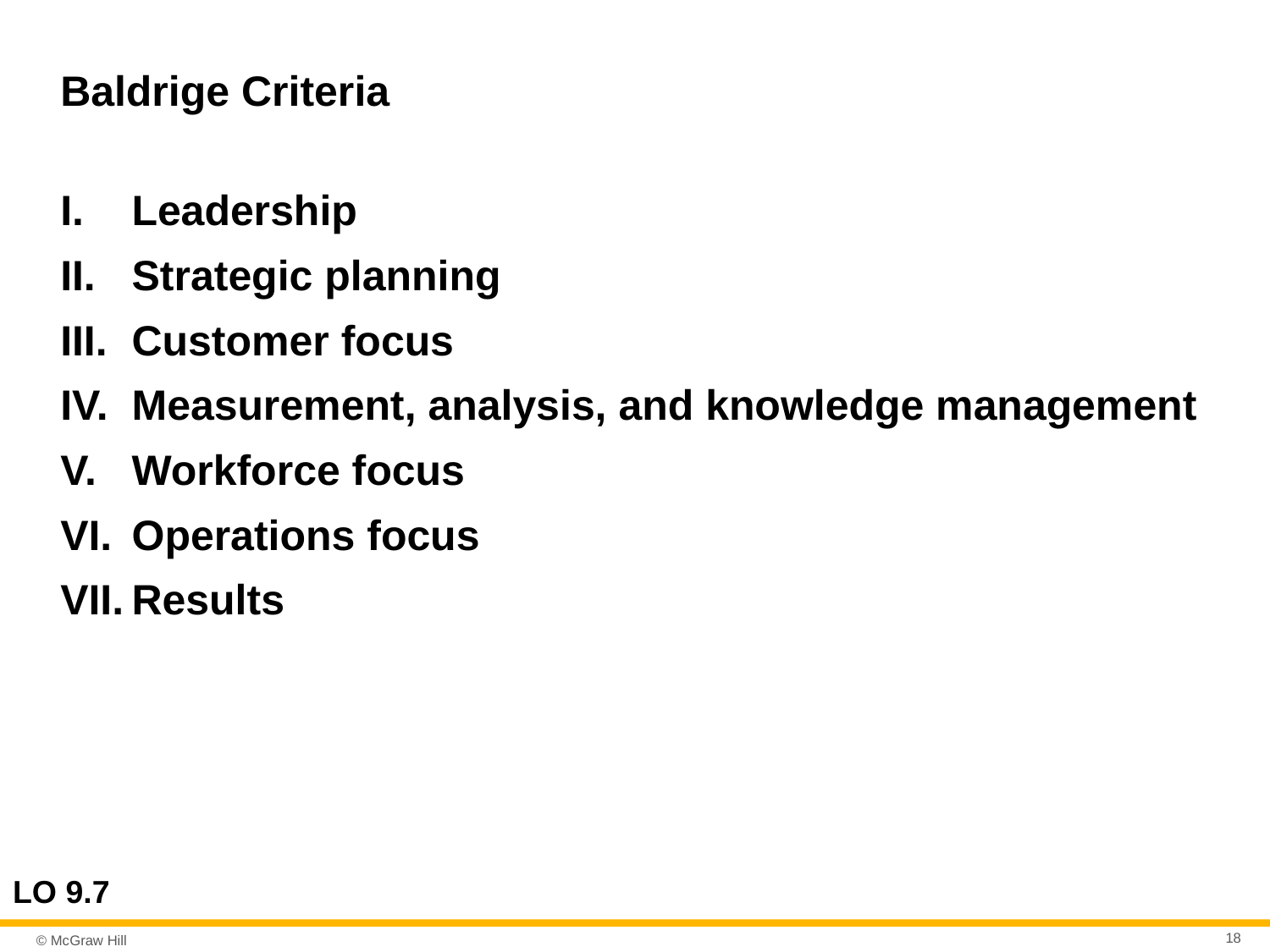

# Baldrige Criteria
Leadership
Strategic planning
Customer focus
Measurement, analysis, and knowledge management
Workforce focus
Operations focus
Results
LO 9.7